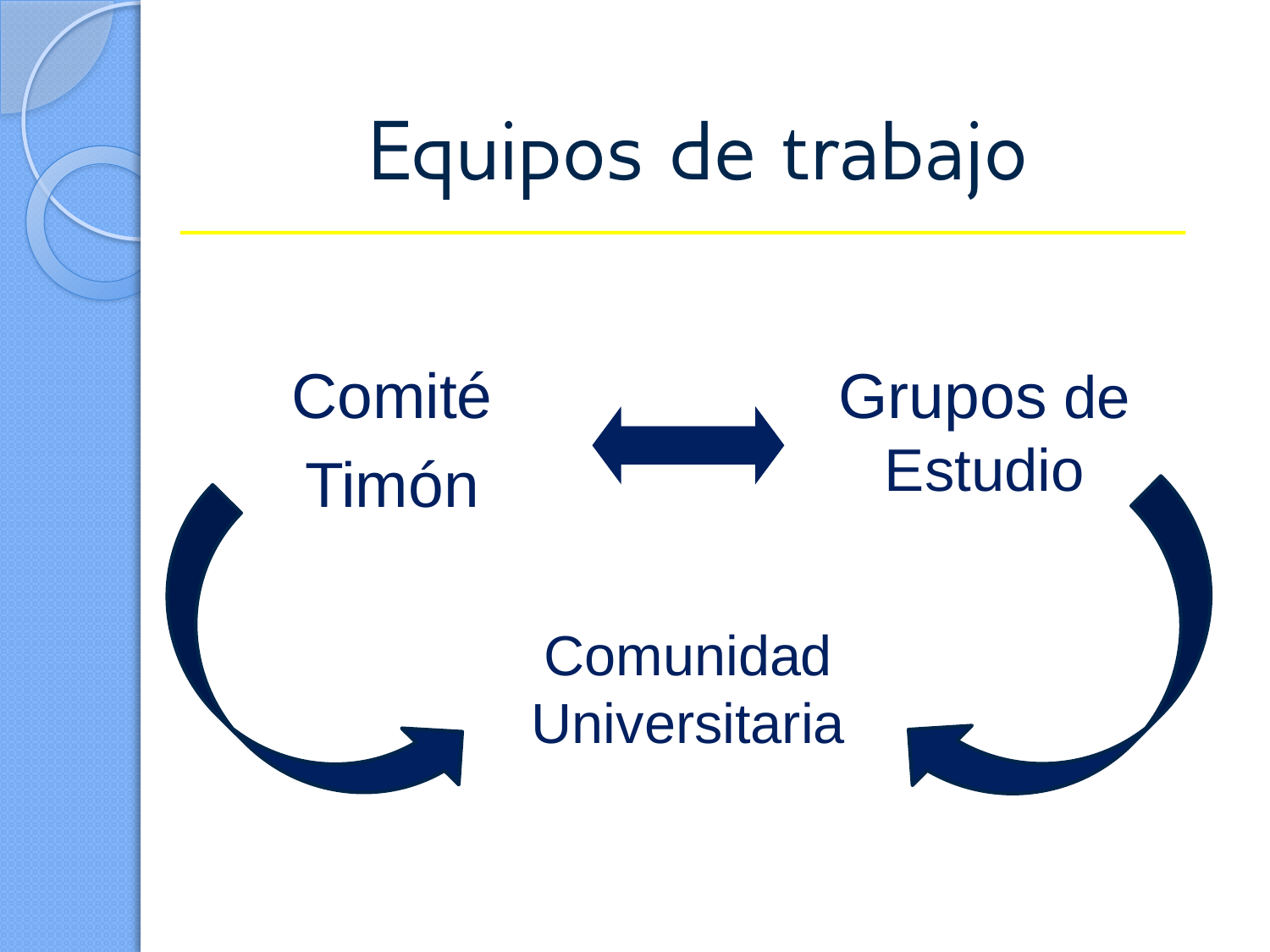

# Equipos de trabajo

Comité
Timón
Grupos de Estudio

Comunidad Universitaria